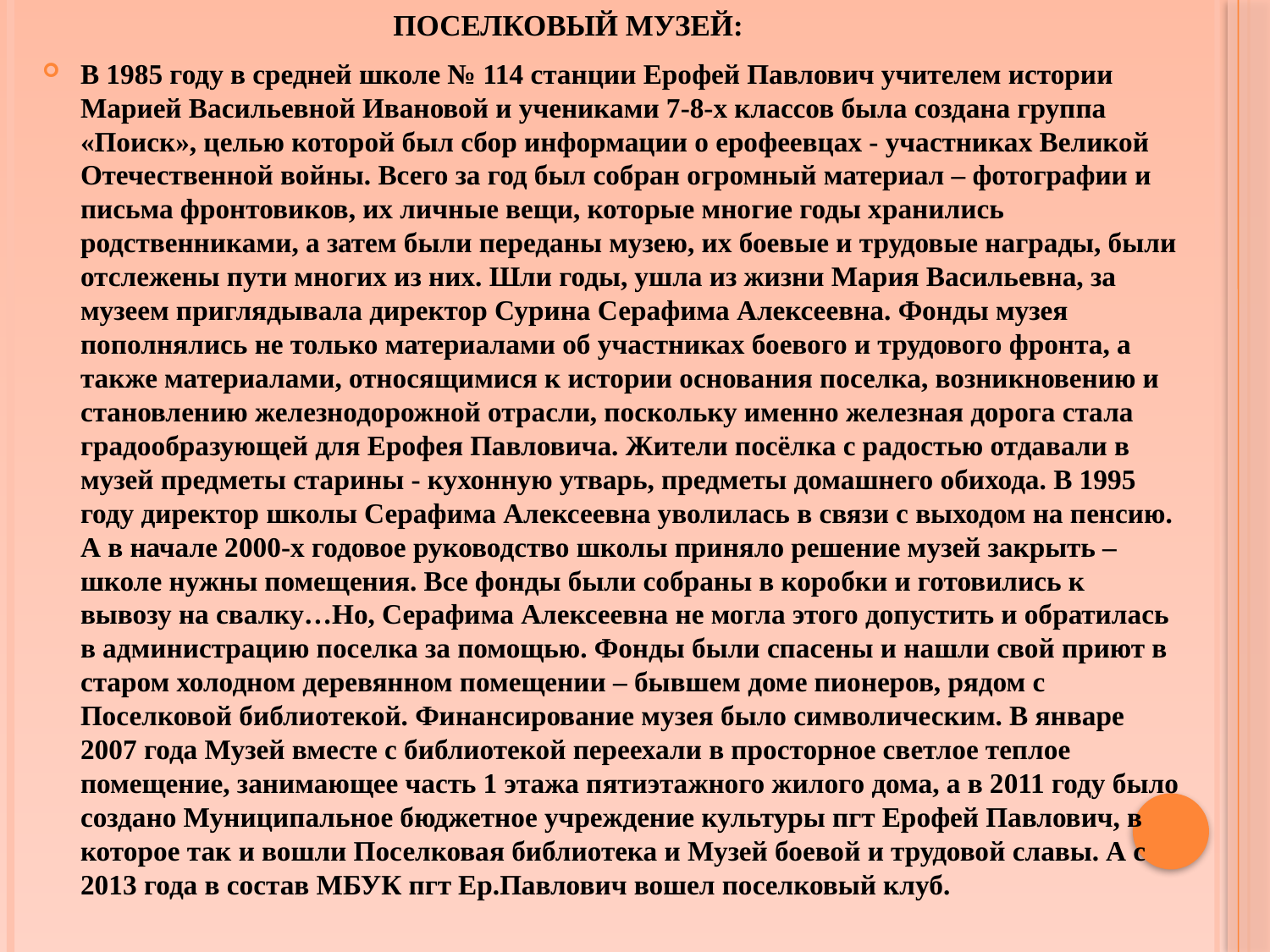

# Поселковый музей:
В 1985 году в средней школе № 114 станции Ерофей Павлович учителем истории Марией Васильевной Ивановой и учениками 7-8-х классов была создана группа «Поиск», целью которой был сбор информации о ерофеевцах - участниках Великой Отечественной войны. Всего за год был собран огромный материал – фотографии и письма фронтовиков, их личные вещи, которые многие годы хранились родственниками, а затем были переданы музею, их боевые и трудовые награды, были отслежены пути многих из них. Шли годы, ушла из жизни Мария Васильевна, за музеем приглядывала директор Сурина Серафима Алексеевна. Фонды музея пополнялись не только материалами об участниках боевого и трудового фронта, а также материалами, относящимися к истории основания поселка, возникновению и становлению железнодорожной отрасли, поскольку именно железная дорога стала градообразующей для Ерофея Павловича. Жители посёлка с радостью отдавали в музей предметы старины - кухонную утварь, предметы домашнего обихода. В 1995 году директор школы Серафима Алексеевна уволилась в связи с выходом на пенсию. А в начале 2000-х годовое руководство школы приняло решение музей закрыть – школе нужны помещения. Все фонды были собраны в коробки и готовились к вывозу на свалку…Но, Серафима Алексеевна не могла этого допустить и обратилась в администрацию поселка за помощью. Фонды были спасены и нашли свой приют в старом холодном деревянном помещении – бывшем доме пионеров, рядом с Поселковой библиотекой. Финансирование музея было символическим. В январе 2007 года Музей вместе с библиотекой переехали в просторное светлое теплое помещение, занимающее часть 1 этажа пятиэтажного жилого дома, а в 2011 году было создано Муниципальное бюджетное учреждение культуры пгт Ерофей Павлович, в которое так и вошли Поселковая библиотека и Музей боевой и трудовой славы. А с 2013 года в состав МБУК пгт Ер.Павлович вошел поселковый клуб.